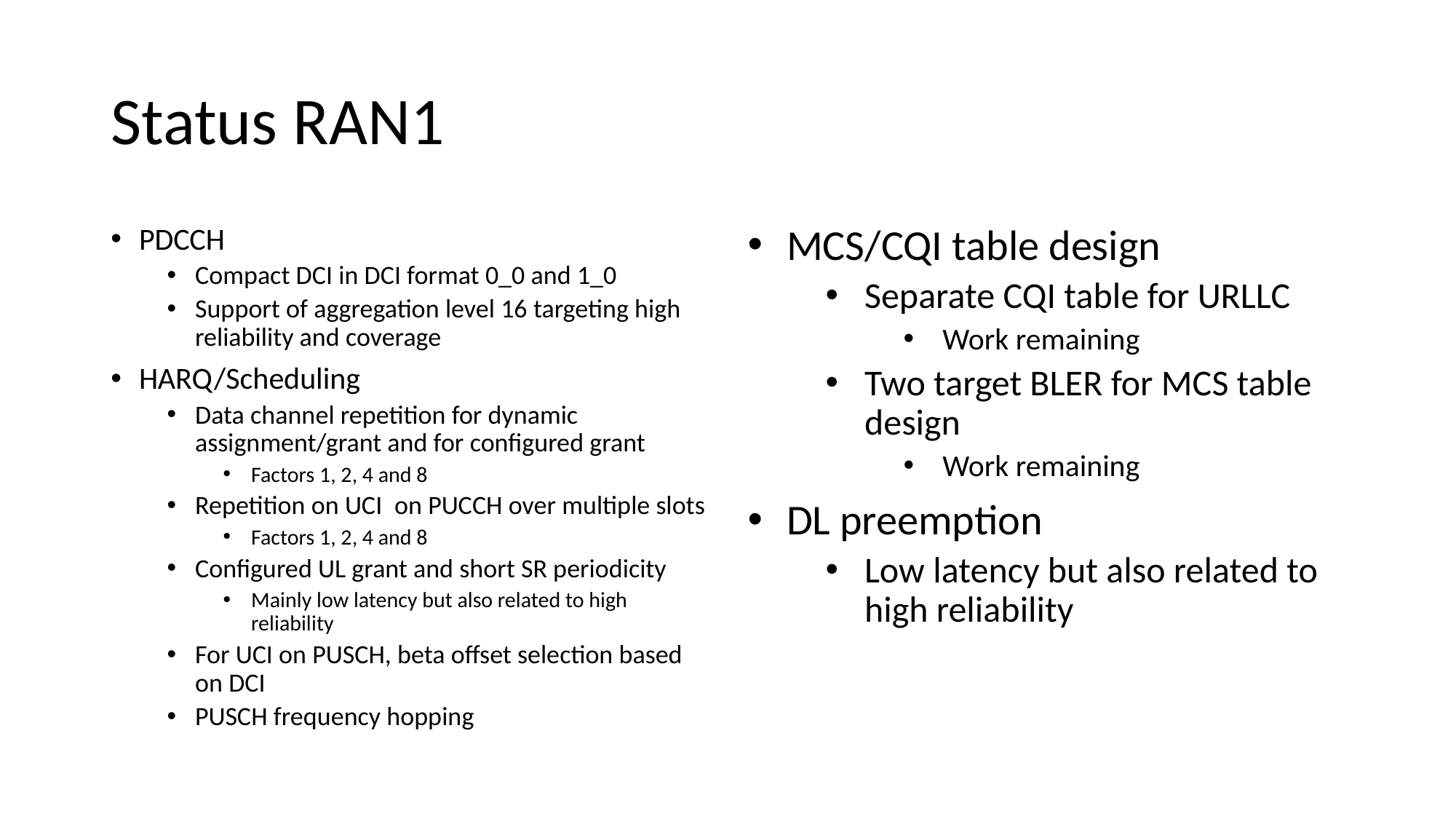

# Status RAN1
PDCCH
Compact DCI in DCI format 0_0 and 1_0
Support of aggregation level 16 targeting high reliability and coverage
HARQ/Scheduling
Data channel repetition for dynamic assignment/grant and for configured grant
Factors 1, 2, 4 and 8
Repetition on UCI  on PUCCH over multiple slots
Factors 1, 2, 4 and 8
Configured UL grant and short SR periodicity
Mainly low latency but also related to high reliability
For UCI on PUSCH, beta offset selection based on DCI
PUSCH frequency hopping

MCS/CQI table design
Separate CQI table for URLLC
Work remaining
Two target BLER for MCS table design
Work remaining
DL preemption
Low latency but also related to high reliability